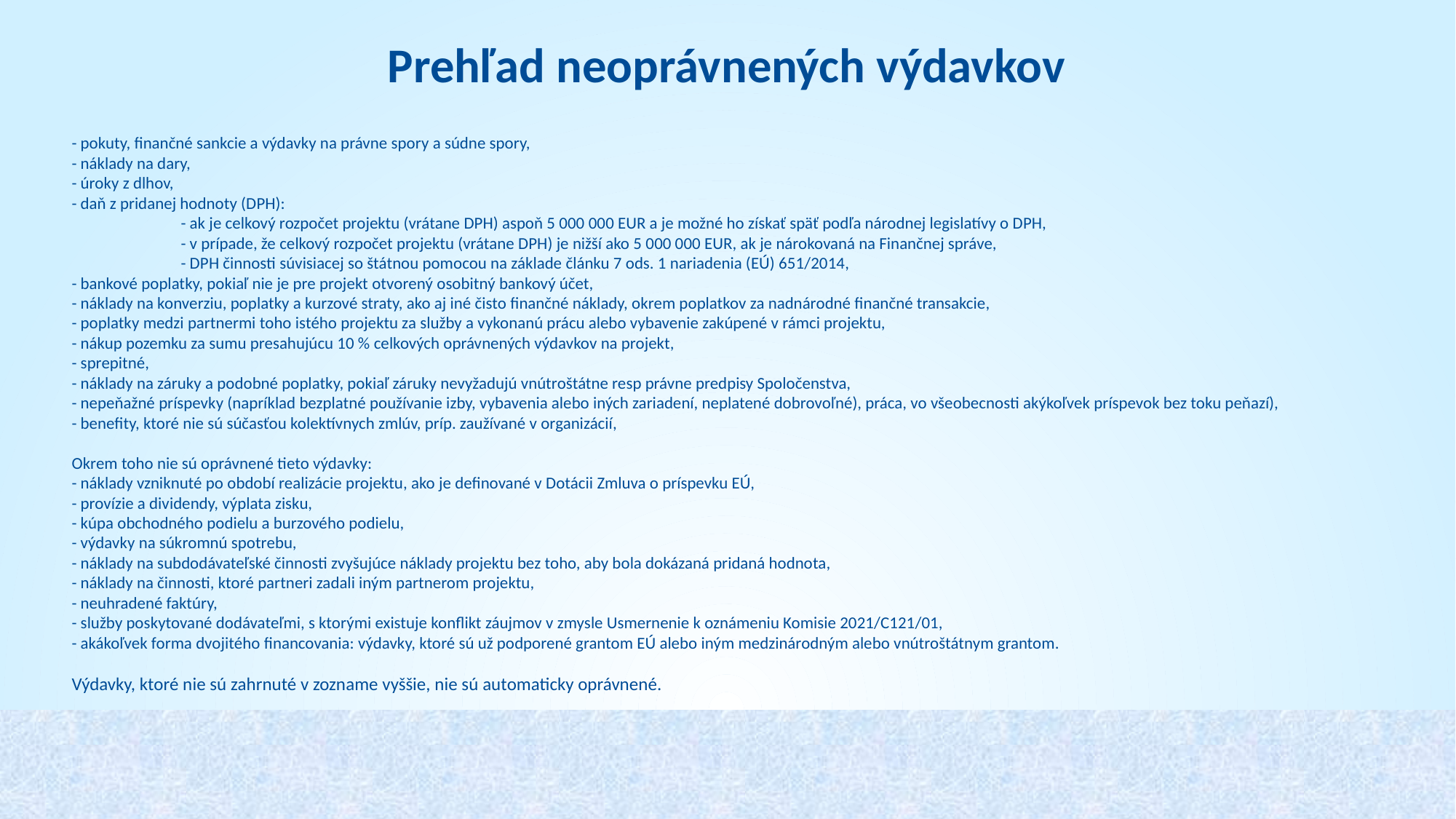

Prehľad neoprávnených výdavkov
- pokuty, finančné sankcie a výdavky na právne spory a súdne spory,
- náklady na dary,
- úroky z dlhov,
- daň z pridanej hodnoty (DPH):
	- ak je celkový rozpočet projektu (vrátane DPH) aspoň 5 000 000 EUR a je možné ho získať späť podľa národnej legislatívy o DPH,
- v prípade, že celkový rozpočet projektu (vrátane DPH) je nižší ako 5 000 000 EUR, ak je nárokovaná na Finančnej správe,
- DPH činnosti súvisiacej so štátnou pomocou na základe článku 7 ods. 1 nariadenia (EÚ) 651/2014,
- bankové poplatky, pokiaľ nie je pre projekt otvorený osobitný bankový účet,
- náklady na konverziu, poplatky a kurzové straty, ako aj iné čisto finančné náklady, okrem poplatkov za nadnárodné finančné transakcie,
- poplatky medzi partnermi toho istého projektu za služby a vykonanú prácu alebo vybavenie zakúpené v rámci projektu,
- nákup pozemku za sumu presahujúcu 10 % celkových oprávnených výdavkov na projekt,
- sprepitné,
- náklady na záruky a podobné poplatky, pokiaľ záruky nevyžadujú vnútroštátne resp právne predpisy Spoločenstva,
- nepeňažné príspevky (napríklad bezplatné používanie izby, vybavenia alebo iných zariadení, neplatené dobrovoľné), práca, vo všeobecnosti akýkoľvek príspevok bez toku peňazí),
- benefity, ktoré nie sú súčasťou kolektívnych zmlúv, príp. zaužívané v organizácií,

Okrem toho nie sú oprávnené tieto výdavky:
- náklady vzniknuté po období realizácie projektu, ako je definované v Dotácii Zmluva o príspevku EÚ,
- provízie a dividendy, výplata zisku,
- kúpa obchodného podielu a burzového podielu,
- výdavky na súkromnú spotrebu,
- náklady na subdodávateľské činnosti zvyšujúce náklady projektu bez toho, aby bola dokázaná pridaná hodnota,
- náklady na činnosti, ktoré partneri zadali iným partnerom projektu,
- neuhradené faktúry,
- služby poskytované dodávateľmi, s ktorými existuje konflikt záujmov v zmysle Usmernenie k oznámeniu Komisie 2021/C121/01,
- akákoľvek forma dvojitého financovania: výdavky, ktoré sú už podporené grantom EÚ alebo iným medzinárodným alebo vnútroštátnym grantom.

Výdavky, ktoré nie sú zahrnuté v zozname vyššie, nie sú automaticky oprávnené.